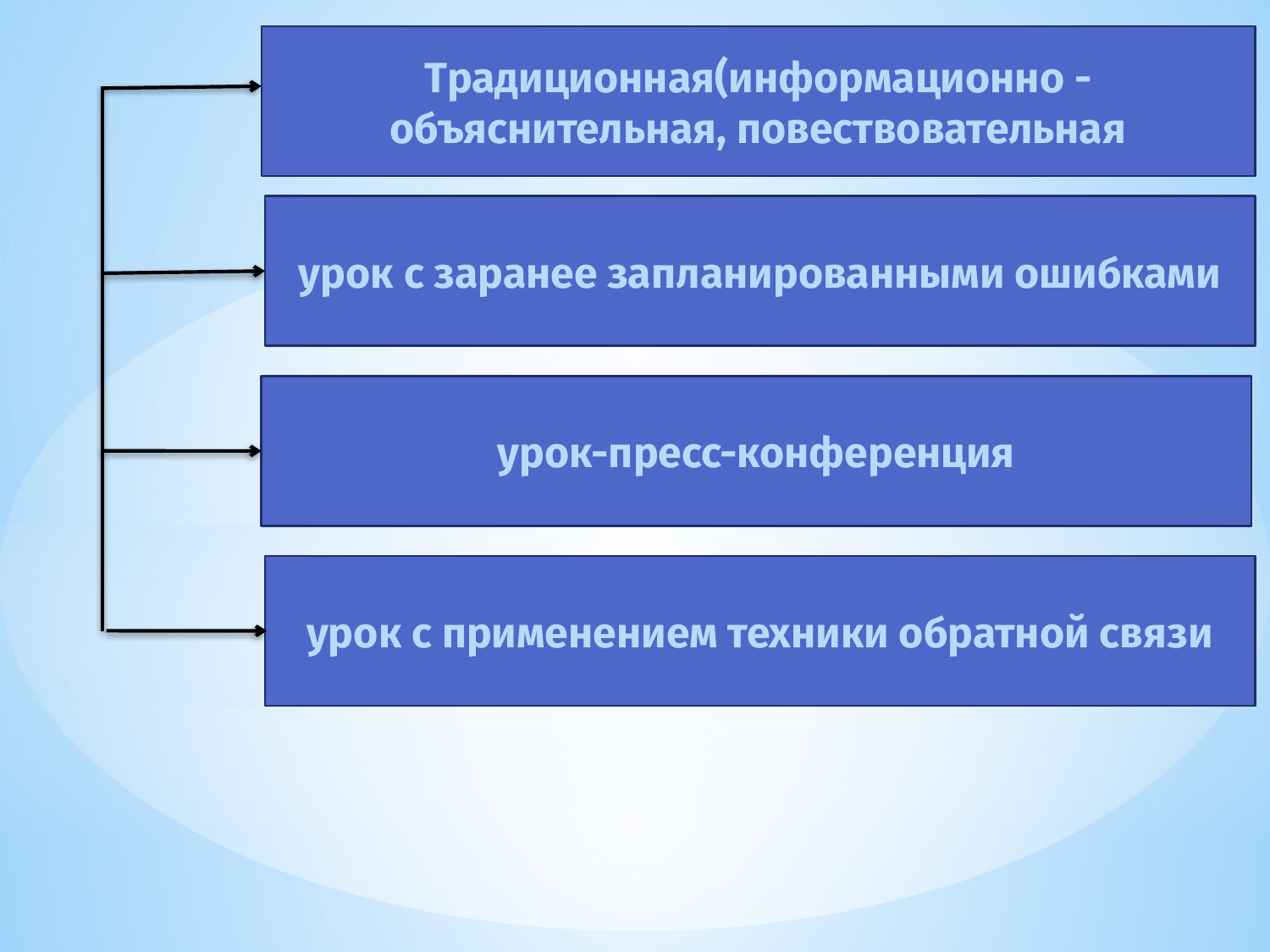

Традиционная(информационно -объяснительная, повествовательная
урок с заранее запланированными ошибками
урок-пресс-конференция
урок с применением техники обратной связи